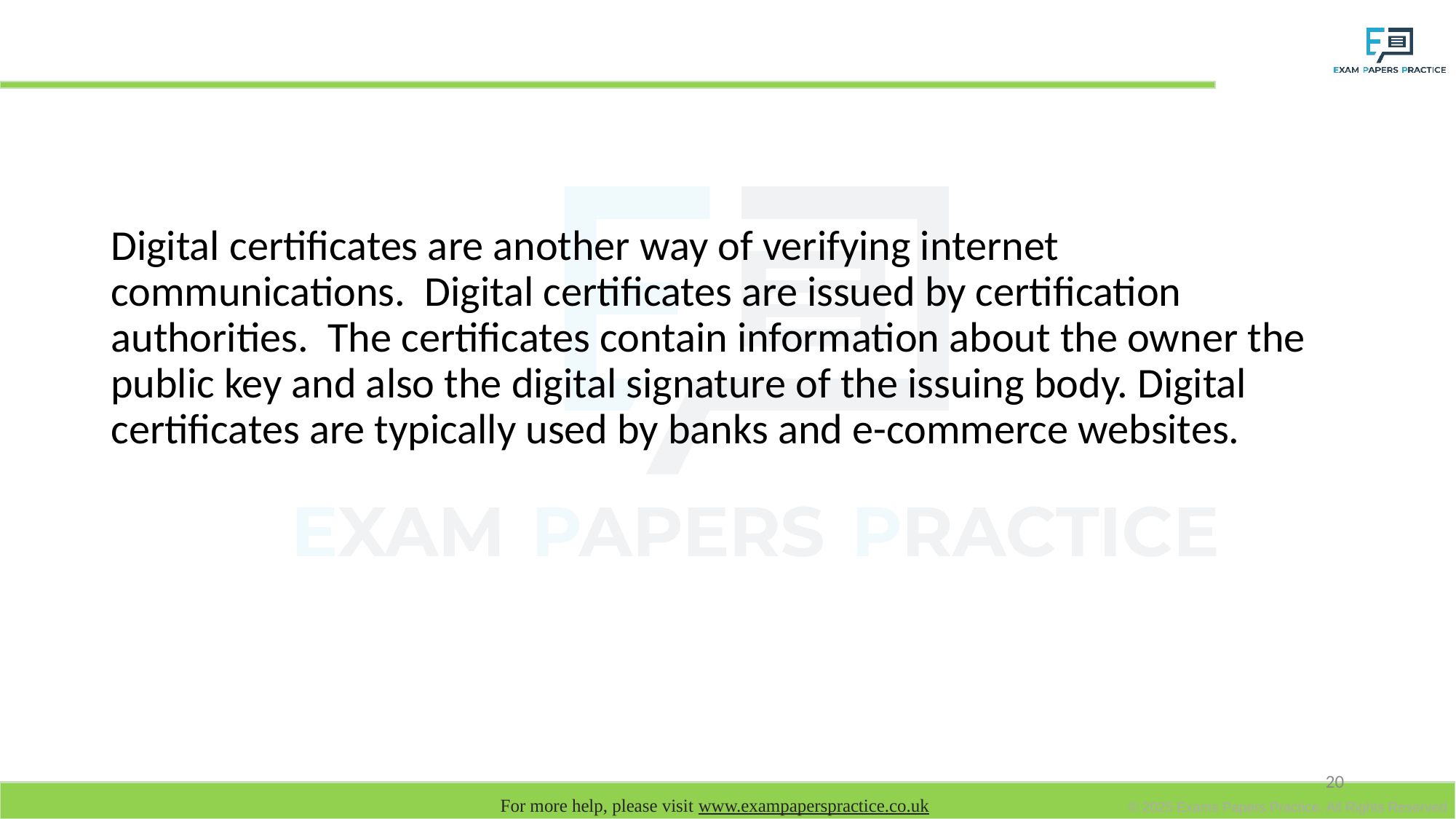

# Digital certificate
Digital certificates are another way of verifying internet communications.  Digital certificates are issued by certification authorities.  The certificates contain information about the owner the public key and also the digital signature of the issuing body. Digital certificates are typically used by banks and e-commerce websites.
20